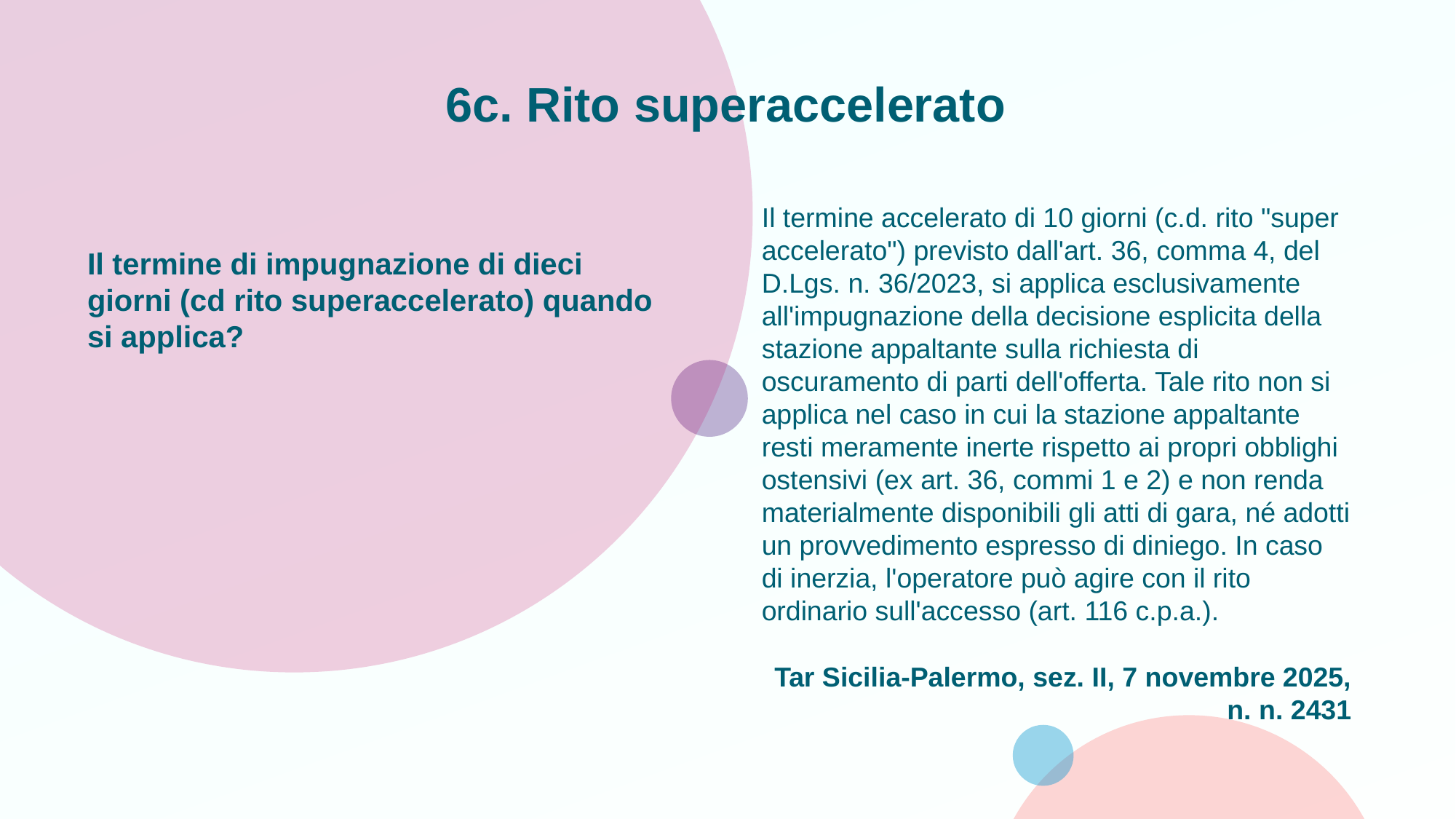

# 6c. Rito superaccelerato
Il termine accelerato di 10 giorni (c.d. rito "super accelerato") previsto dall'art. 36, comma 4, del D.Lgs. n. 36/2023, si applica esclusivamente all'impugnazione della decisione esplicita della stazione appaltante sulla richiesta di oscuramento di parti dell'offerta. Tale rito non si applica nel caso in cui la stazione appaltante resti meramente inerte rispetto ai propri obblighi ostensivi (ex art. 36, commi 1 e 2) e non renda materialmente disponibili gli atti di gara, né adotti un provvedimento espresso di diniego. In caso di inerzia, l'operatore può agire con il rito ordinario sull'accesso (art. 116 c.p.a.).
Tar Sicilia-Palermo, sez. II, 7 novembre 2025, n. n. 2431
Il termine di impugnazione di dieci giorni (cd rito superaccelerato) quando si applica?